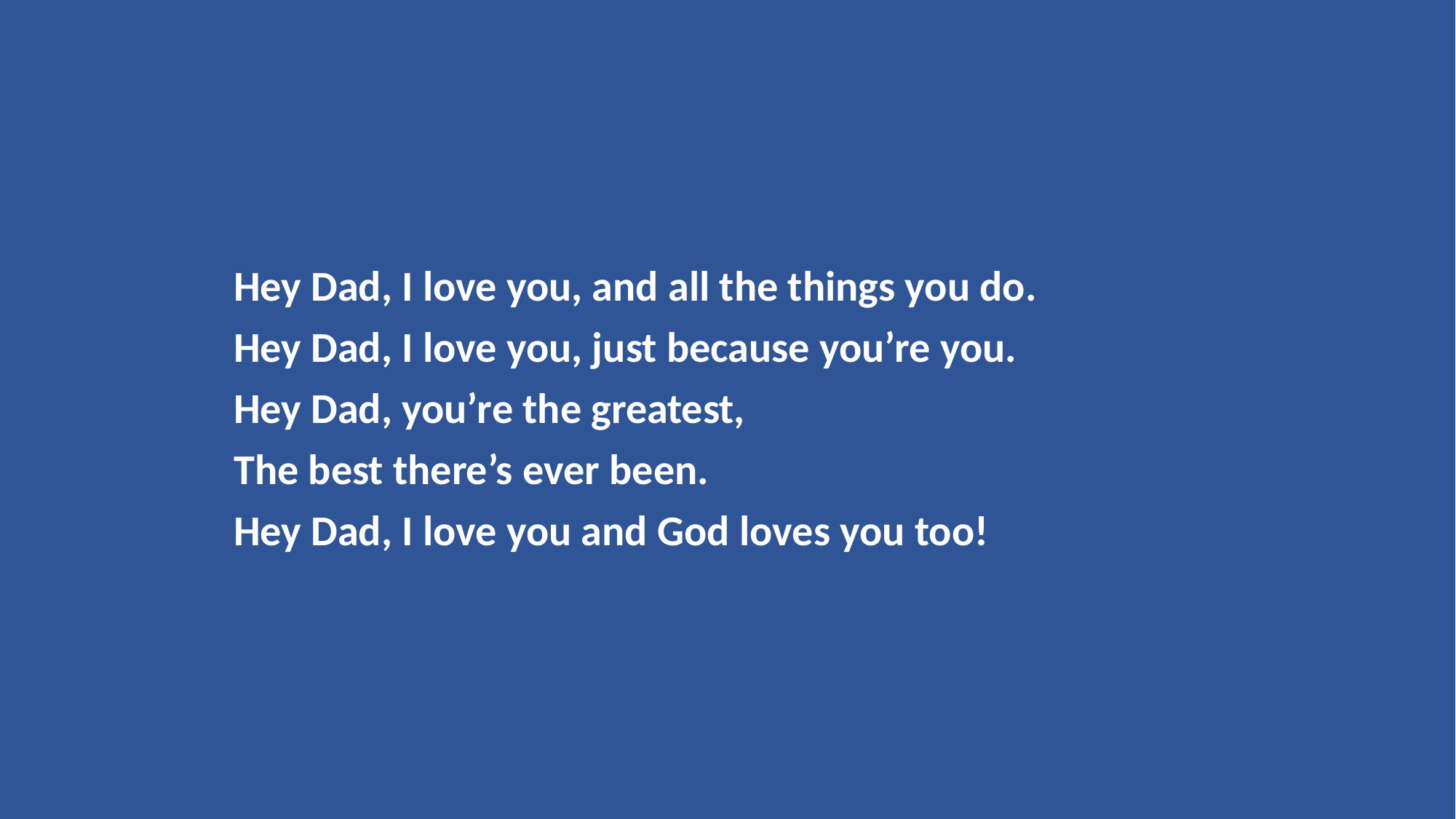

Hey Dad, I love you, and all the things you do.
Hey Dad, I love you, just because you’re you.
Hey Dad, you’re the greatest,
The best there’s ever been.
Hey Dad, I love you and God loves you too!